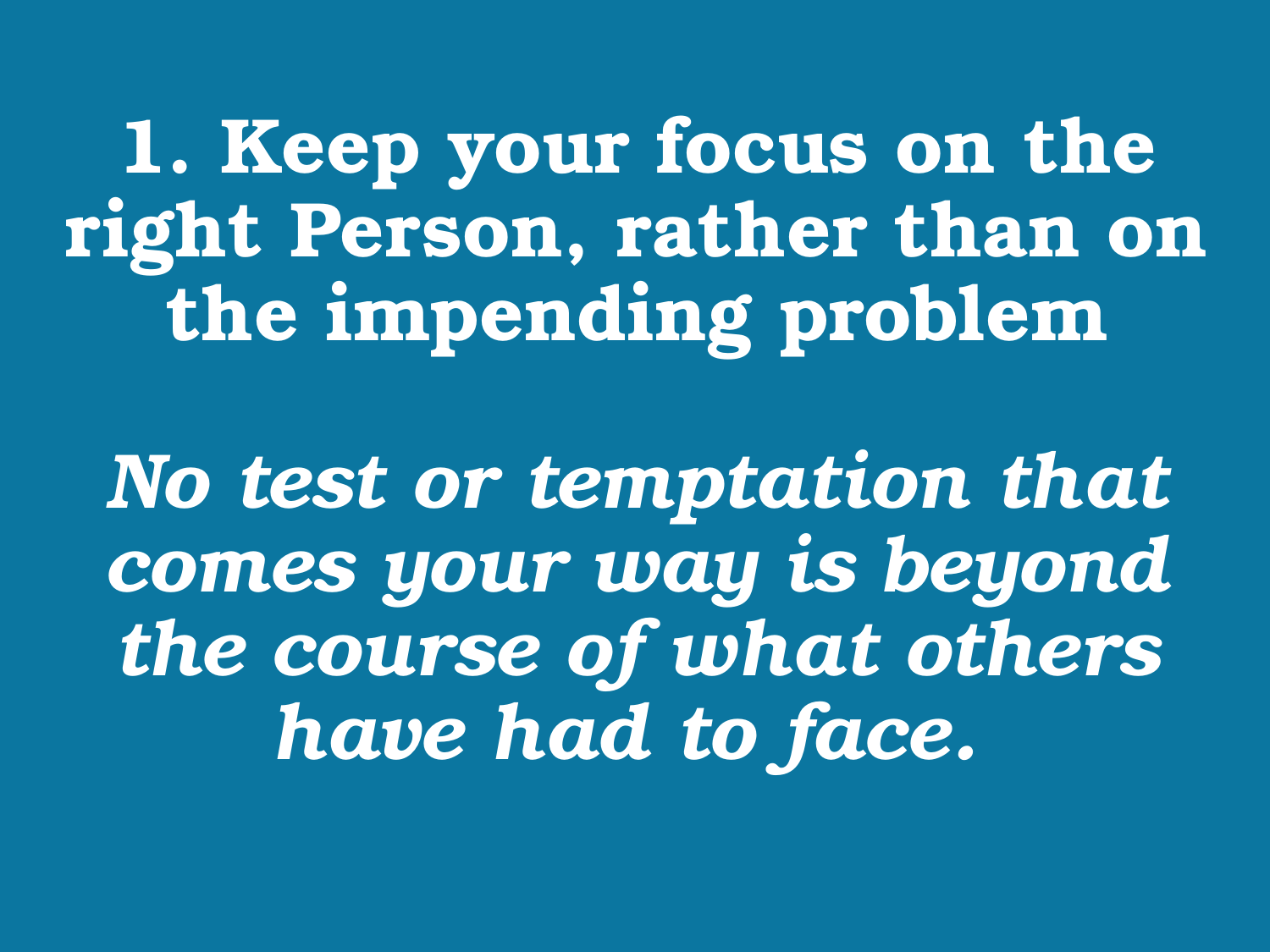

# 1. Keep your focus on the right Person, rather than on the impending problem No test or temptation that comes your way is beyond the course of what others have had to face.